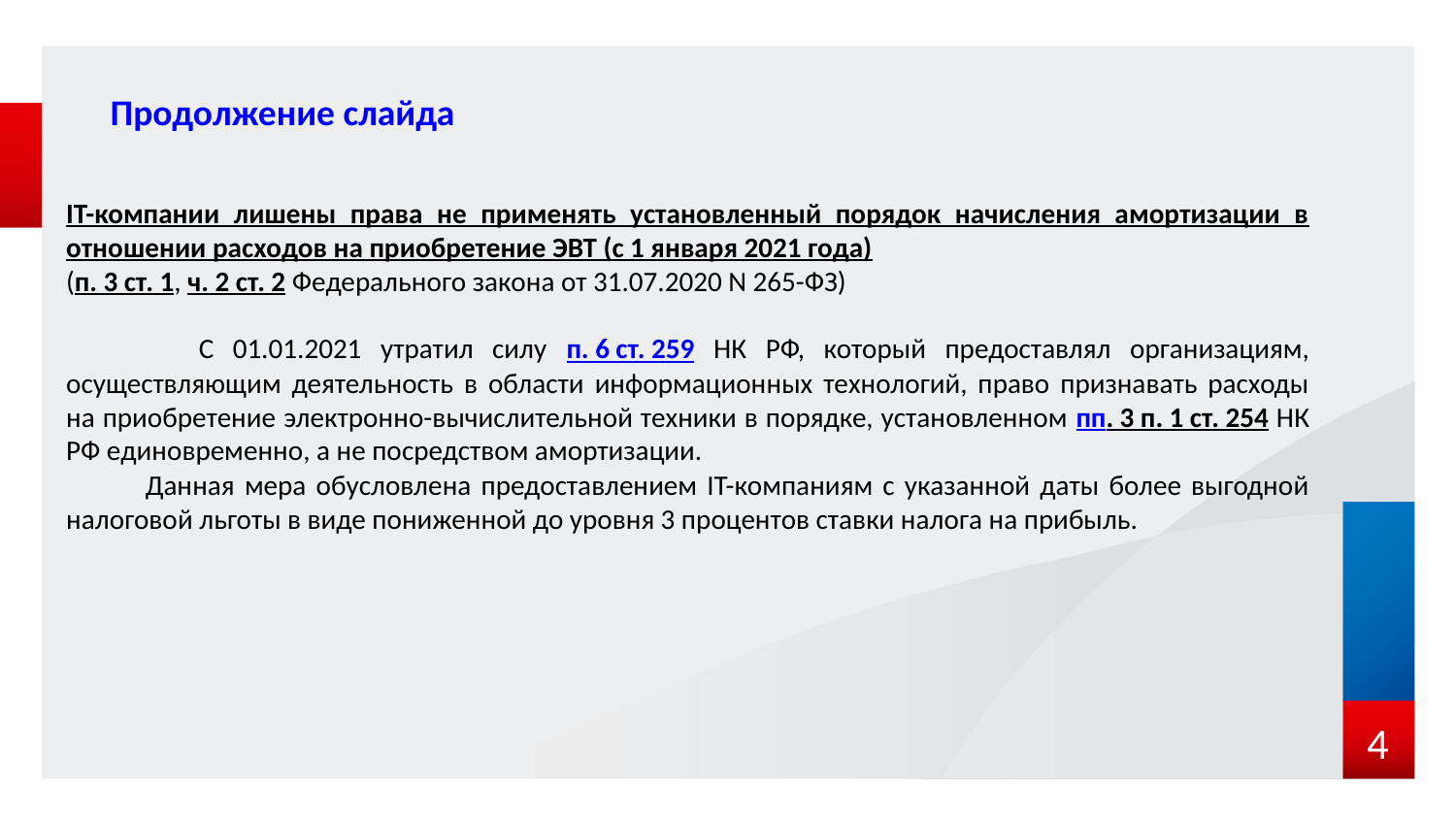

# Продолжение слайда
IT-компании лишены права не применять установленный порядок начисления амортизации в отношении расходов на приобретение ЭВТ (с 1 января 2021 года)
(п. 3 ст. 1, ч. 2 ст. 2 Федерального закона от 31.07.2020 N 265-ФЗ)

       С 01.01.2021 утратил силу п. 6 ст. 259 НК РФ, который предоставлял организациям, осуществляющим деятельность в области информационных технологий, право признавать расходы на приобретение электронно-вычислительной техники в порядке, установленном пп. 3 п. 1 ст. 254 НК РФ единовременно, а не посредством амортизации.
        Данная мера обусловлена предоставлением IT-компаниям с указанной даты более выгодной налоговой льготы в виде пониженной до уровня 3 процентов ставки налога на прибыль.

 4